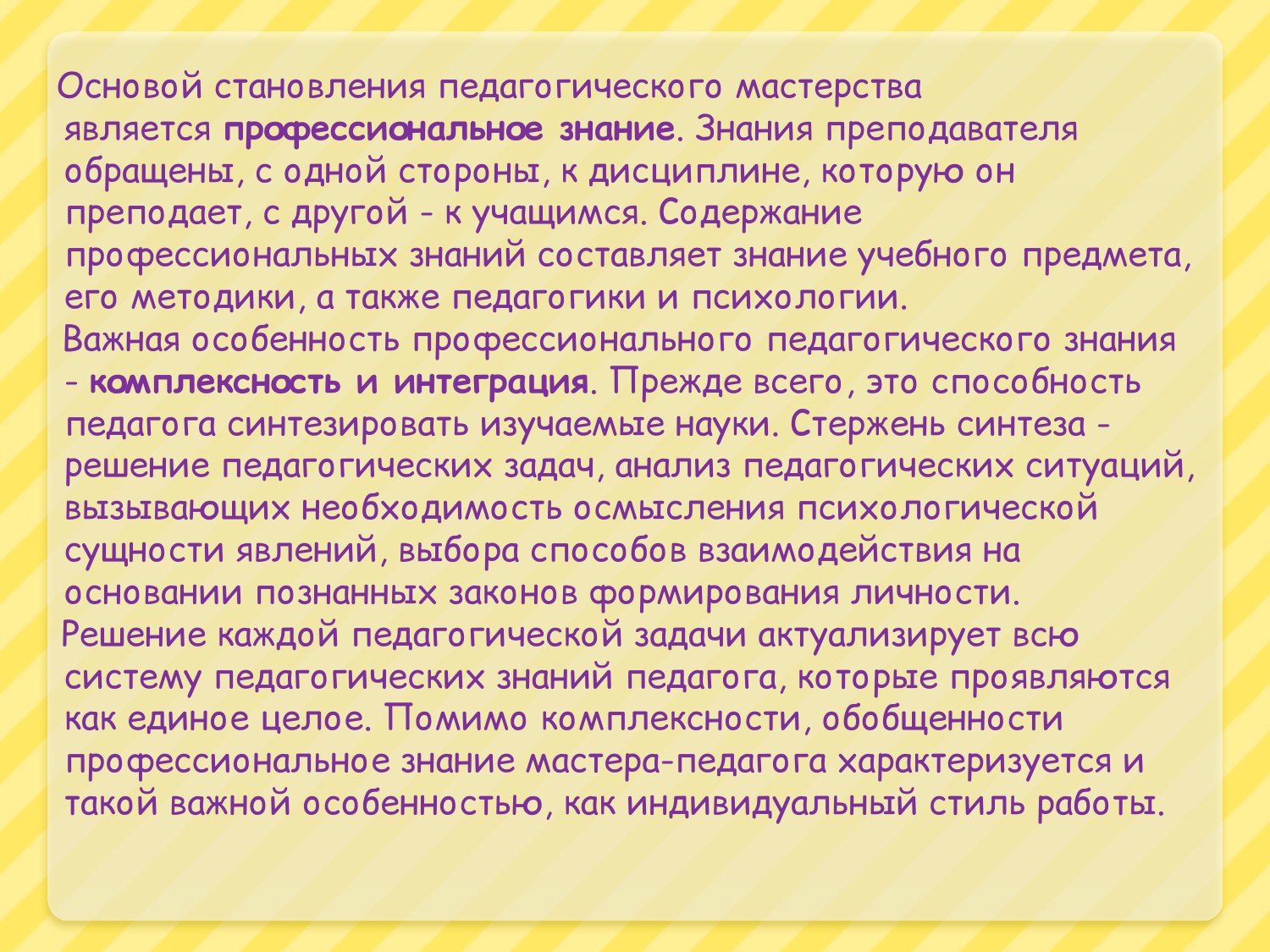

Основой становления педагогического мастерства является профессиональное знание. Знания преподавателя обращены, с одной стороны, к дисциплине, которую он преподает, с другой - к учащимся. Содержание профессиональных знаний составляет знание учебного предмета, его методики, а также педагогики и психологии.
   Важная особенность профессионального педагогического знания - комплексность и интеграция. Прежде всего, это способность педагога синтезировать изучаемые науки. Стержень синтеза - решение педагогических задач, анализ педагогических ситуаций, вызывающих необходимость осмысления психологической сущности явлений, выбора способов взаимодействия на основании познанных законов формирования личности.
   Решение каждой педагогической задачи актуализирует всю систему педагогических знаний педагога, которые проявляются как единое целое. Помимо комплексности, обобщенности профессиональное знание мастера-педагога характеризуется и такой важной особенностью, как индивидуальный стиль работы.